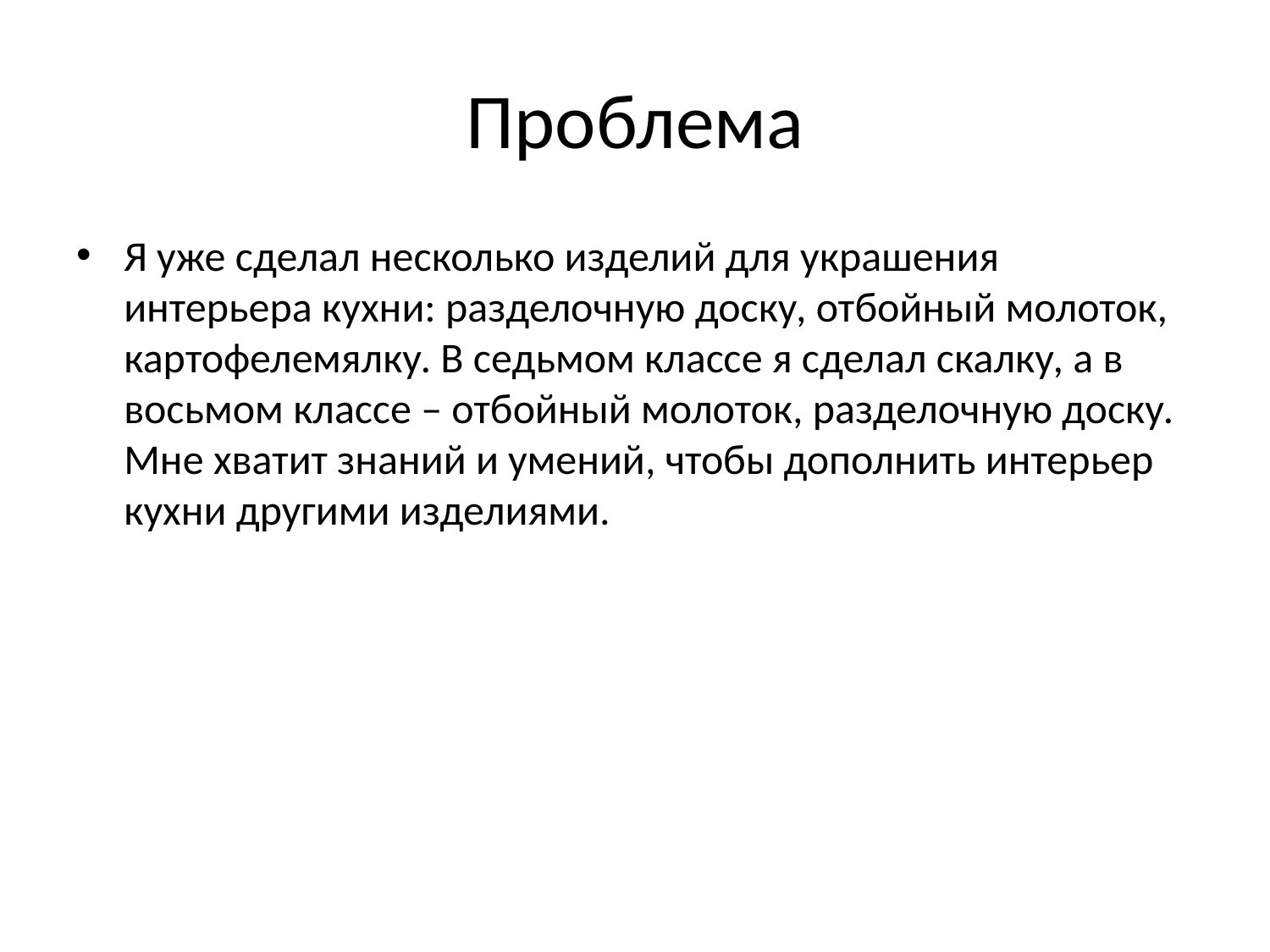

# Проблема
Я уже сделал несколько изделий для украшения интерьера кухни: разделочную доску, отбойный молоток, картофелемялку. В седьмом классе я сделал скалку, а в восьмом классе – отбойный молоток, разделочную доску.  Мне хватит знаний и умений, чтобы дополнить интерьер кухни другими изделиями.